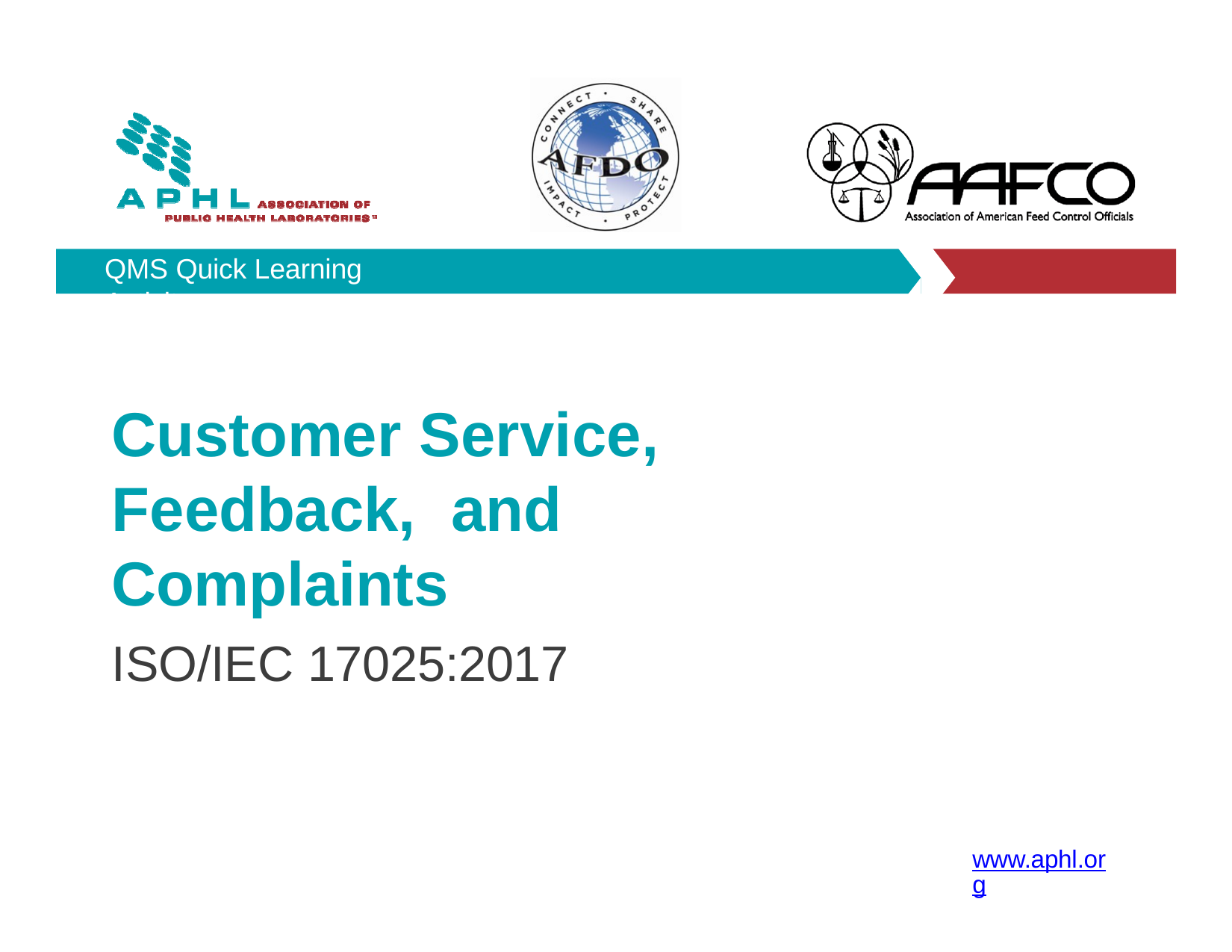

QMS Quick Learning Activity

Customer Service, Feedback,  and	Complaints
ISO/IEC 17025:2017
www.aphl.org